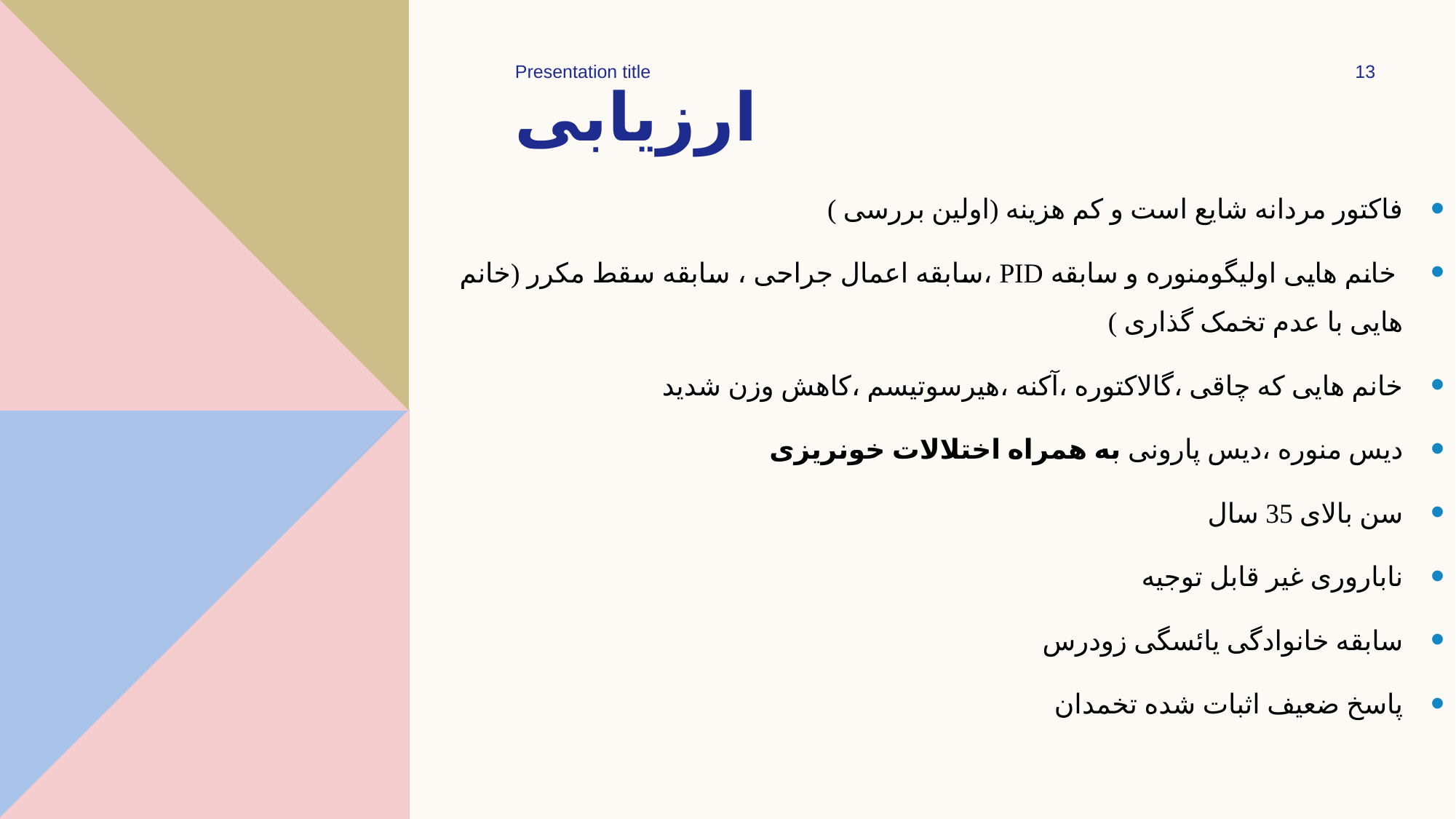

Presentation title
13
# ارزیابی
فاکتور مردانه شایع است و کم هزینه (اولین بررسی )
 خانم هایی اولیگومنوره و سابقه PID ،سابقه اعمال جراحی ، سابقه سقط مکرر (خانم هایی با عدم تخمک گذاری )
خانم هایی که چاقی ،گالاکتوره ،آکنه ،هیرسوتیسم ،کاهش وزن شدید
دیس منوره ،دیس پارونی به همراه اختلالات خونریزی
سن بالای 35 سال
ناباروری غیر قابل توجیه
سابقه خانوادگی یائسگی زودرس
پاسخ ضعیف اثبات شده تخمدان